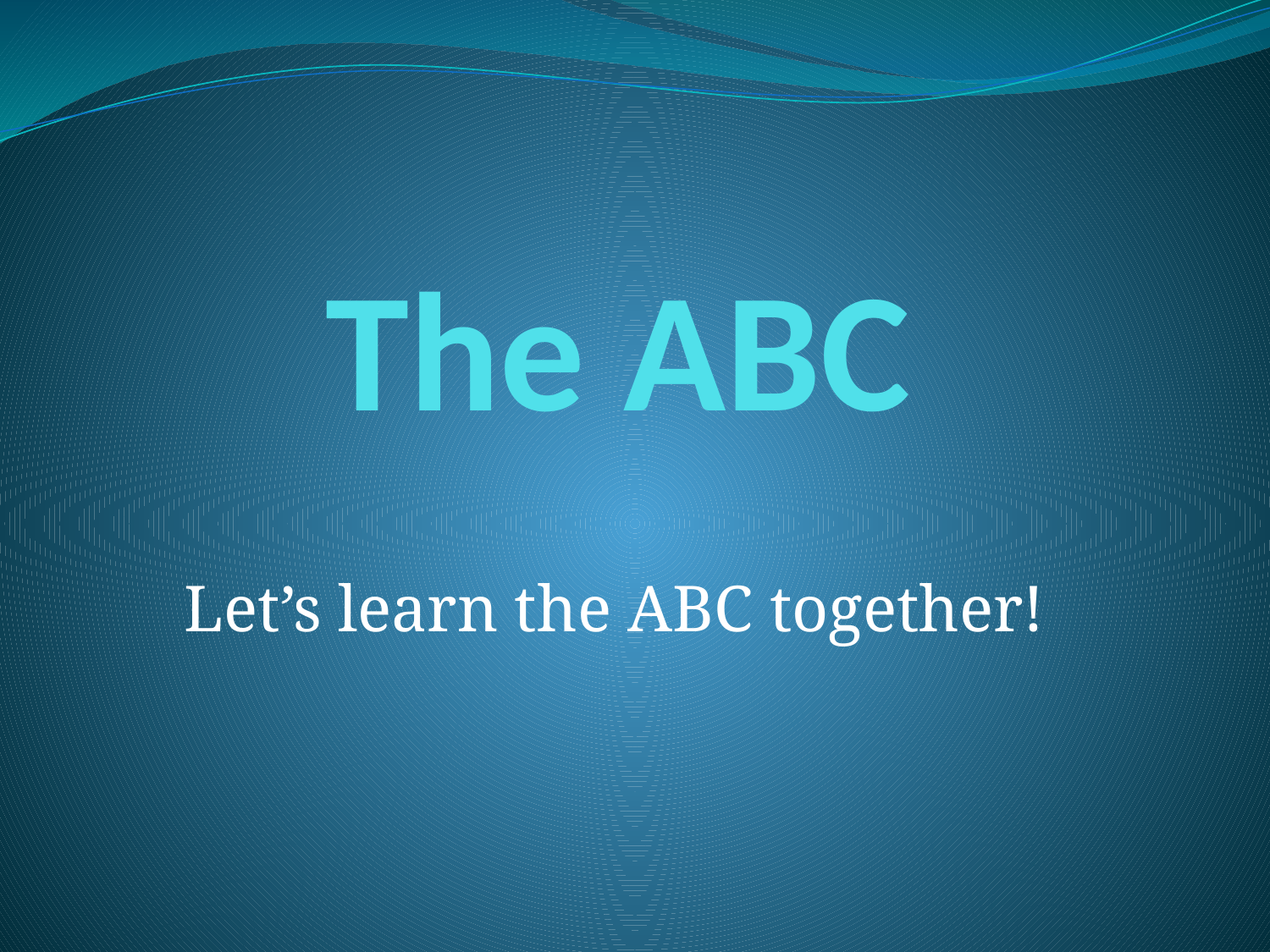

# The ABC

Let’s learn the ABC together!